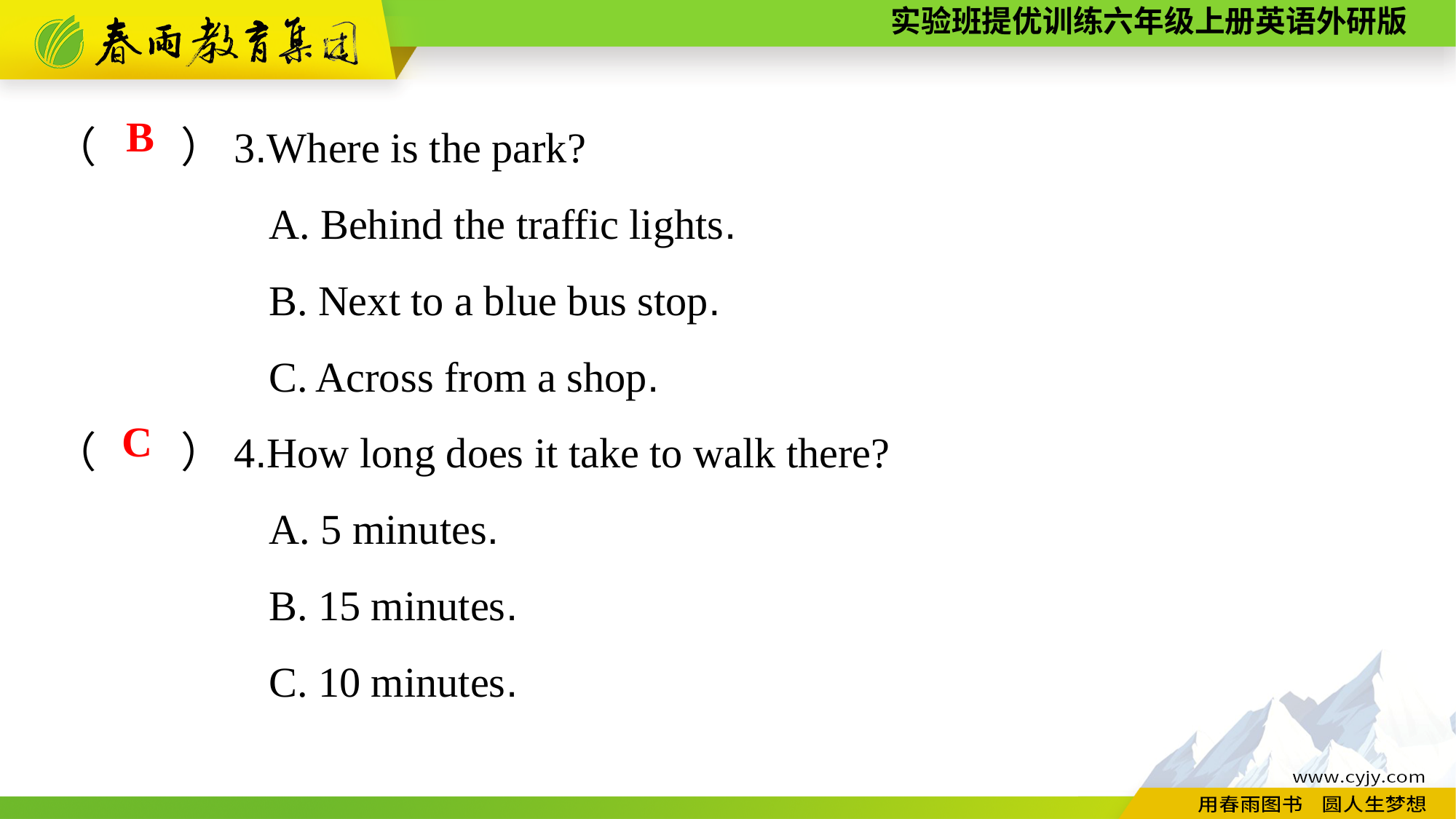

（　　）3.Where is the park?
A. Behind the traffic lights.
B. Next to a blue bus stop.
C. Across from a shop.
（　　）4.How long does it take to walk there?
A. 5 minutes.
B. 15 minutes.
C. 10 minutes.
B
C